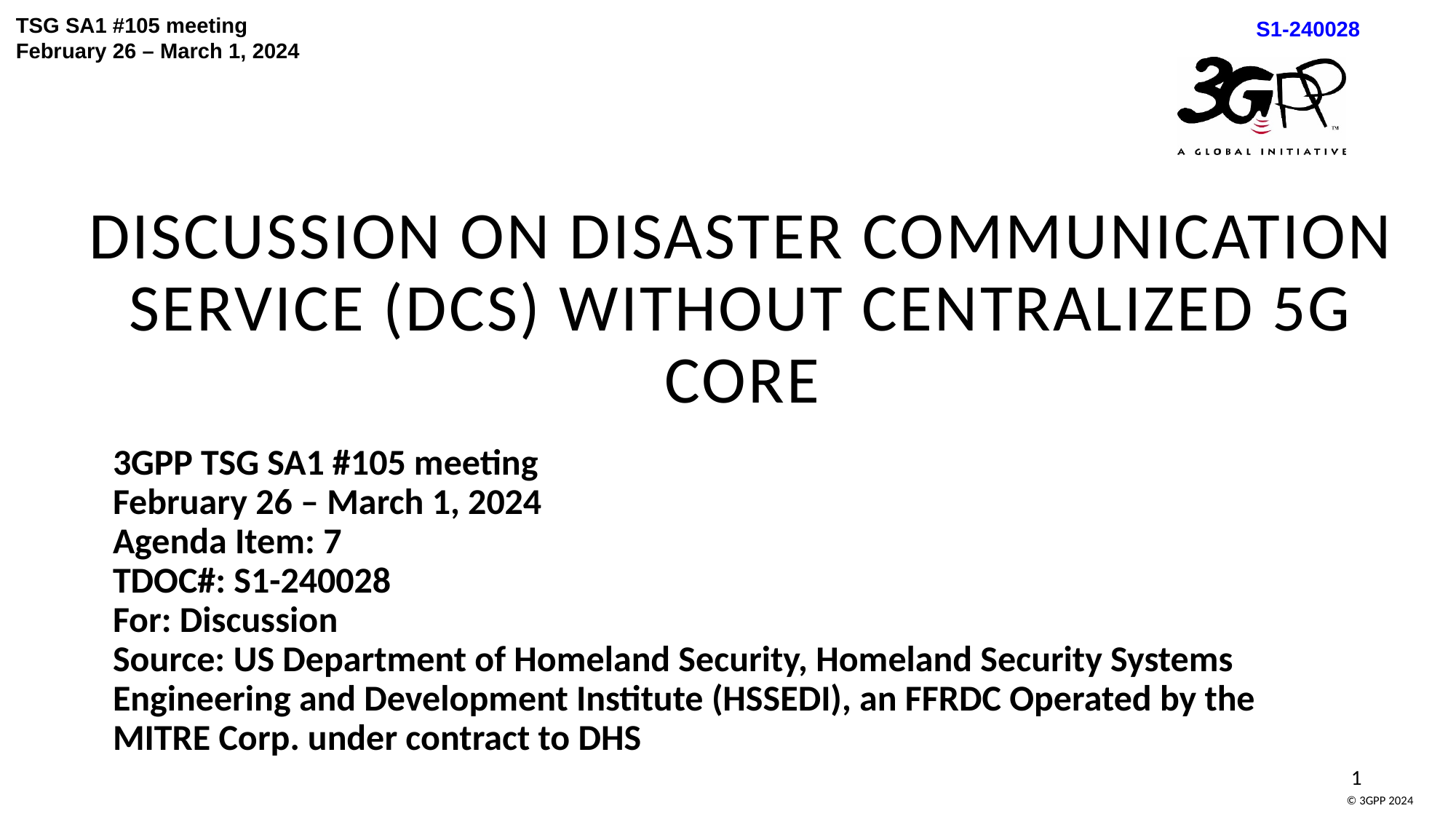

TSG SA1 #105 meeting
February 26 – March 1, 2024
S1-240028
# Discussion on Disaster Communication Service (DCS) without Centralized 5G Core
3GPP TSG SA1 #105 meeting
February 26 – March 1, 2024
Agenda Item: 7
TDOC#: S1-240028
For: Discussion
Source: US Department of Homeland Security, Homeland Security Systems Engineering and Development Institute (HSSEDI), an FFRDC Operated by the MITRE Corp. under contract to DHS